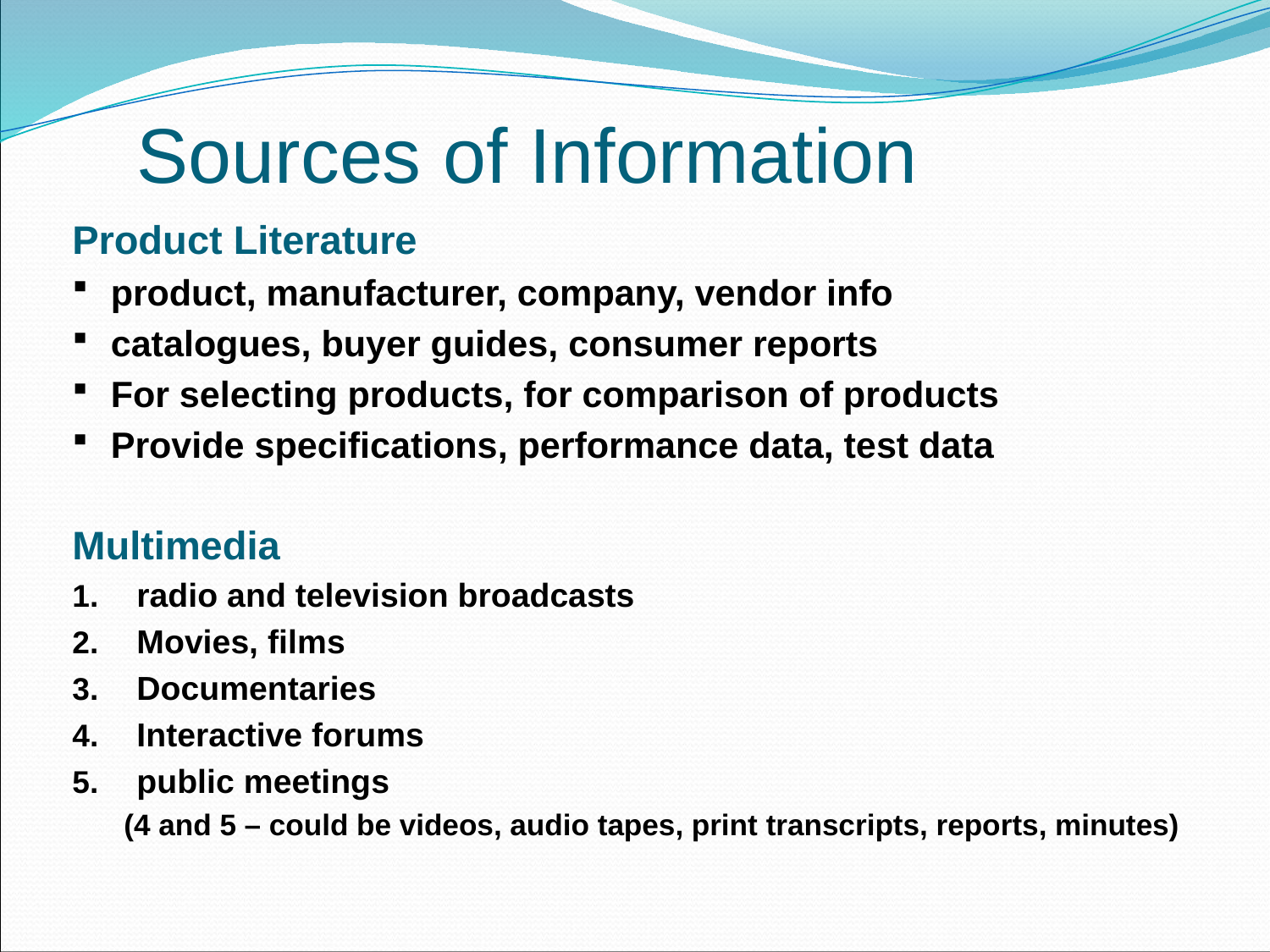

# Sources of Information
Product Literature
product, manufacturer, company, vendor info
catalogues, buyer guides, consumer reports
For selecting products, for comparison of products
Provide specifications, performance data, test data

Multimedia
radio and television broadcasts
Movies, films
Documentaries
Interactive forums
public meetings
(4 and 5 – could be videos, audio tapes, print transcripts, reports, minutes)